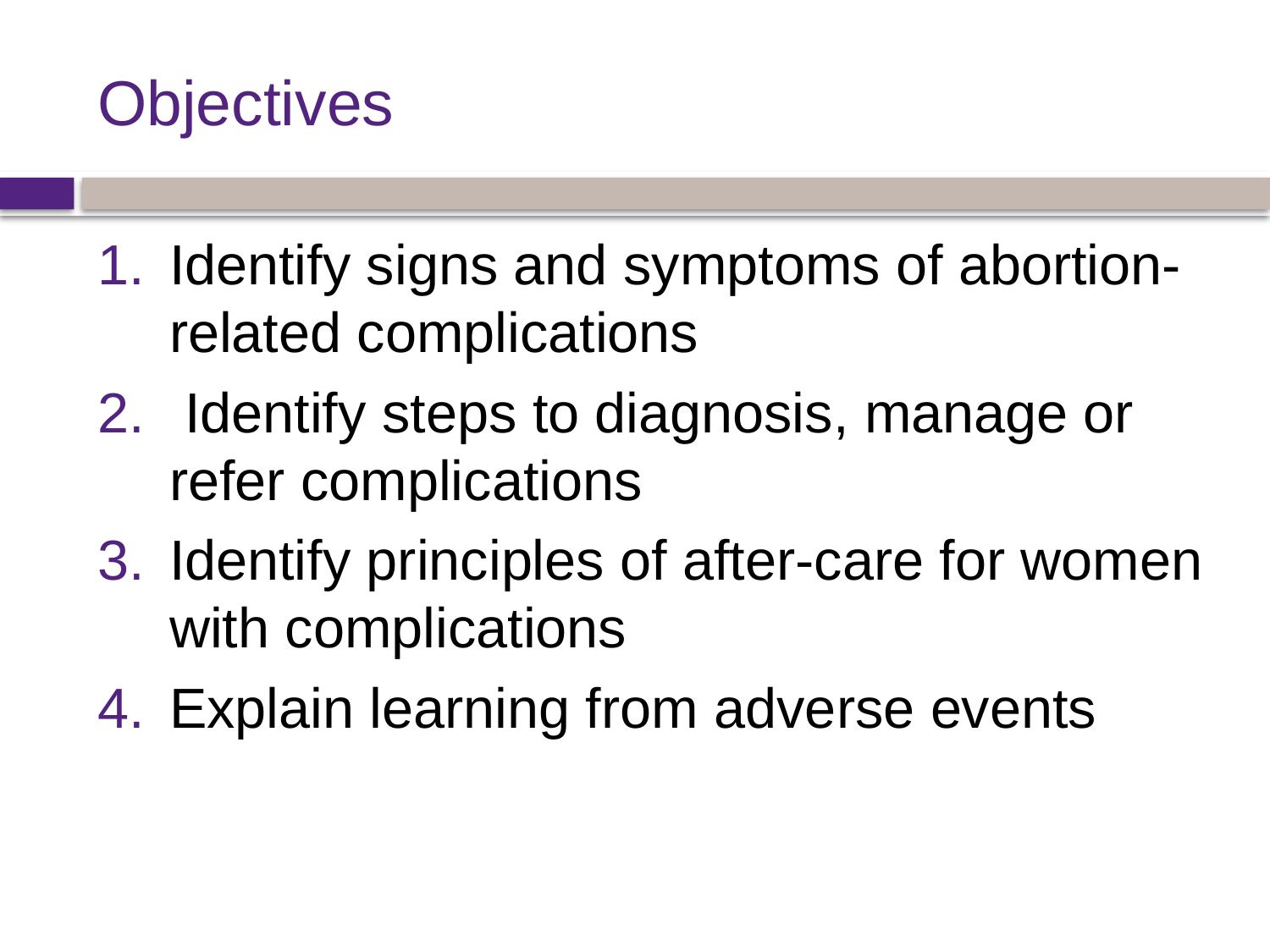

# Objectives
Identify signs and symptoms of abortion-related complications
 Identify steps to diagnosis, manage or refer complications
Identify principles of after-care for women with complications
Explain learning from adverse events